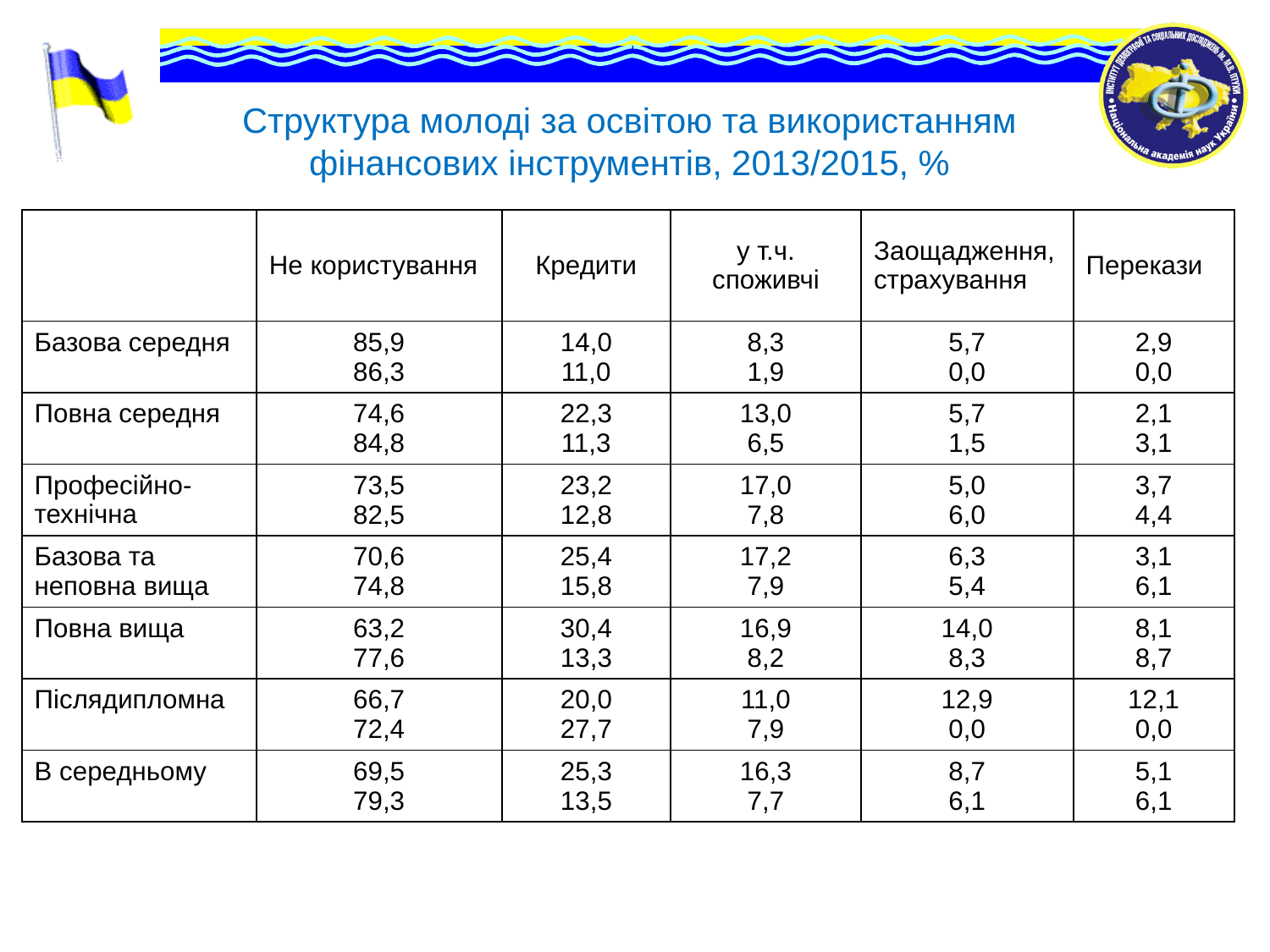

# Структура молоді за освітою та використанням фінансових інструментів, 2013/2015, %
|  | Не користування | Кредити | у т.ч. споживчі | Заощадження, страхування | Перекази |
| --- | --- | --- | --- | --- | --- |
| Базова середня | 85,9 86,3 | 14,0 11,0 | 8,3 1,9 | 5,7 0,0 | 2,9 0,0 |
| Повна середня | 74,6 84,8 | 22,3 11,3 | 13,0 6,5 | 5,7 1,5 | 2,1 3,1 |
| Професійно-технічна | 73,5 82,5 | 23,2 12,8 | 17,0 7,8 | 5,0 6,0 | 3,7 4,4 |
| Базова та неповна вища | 70,6 74,8 | 25,4 15,8 | 17,2 7,9 | 6,3 5,4 | 3,1 6,1 |
| Повна вища | 63,2 77,6 | 30,4 13,3 | 16,9 8,2 | 14,0 8,3 | 8,1 8,7 |
| Післядипломна | 66,7 72,4 | 20,0 27,7 | 11,0 7,9 | 12,9 0,0 | 12,1 0,0 |
| В середньому | 69,5 79,3 | 25,3 13,5 | 16,3 7,7 | 8,7 6,1 | 5,1 6,1 |